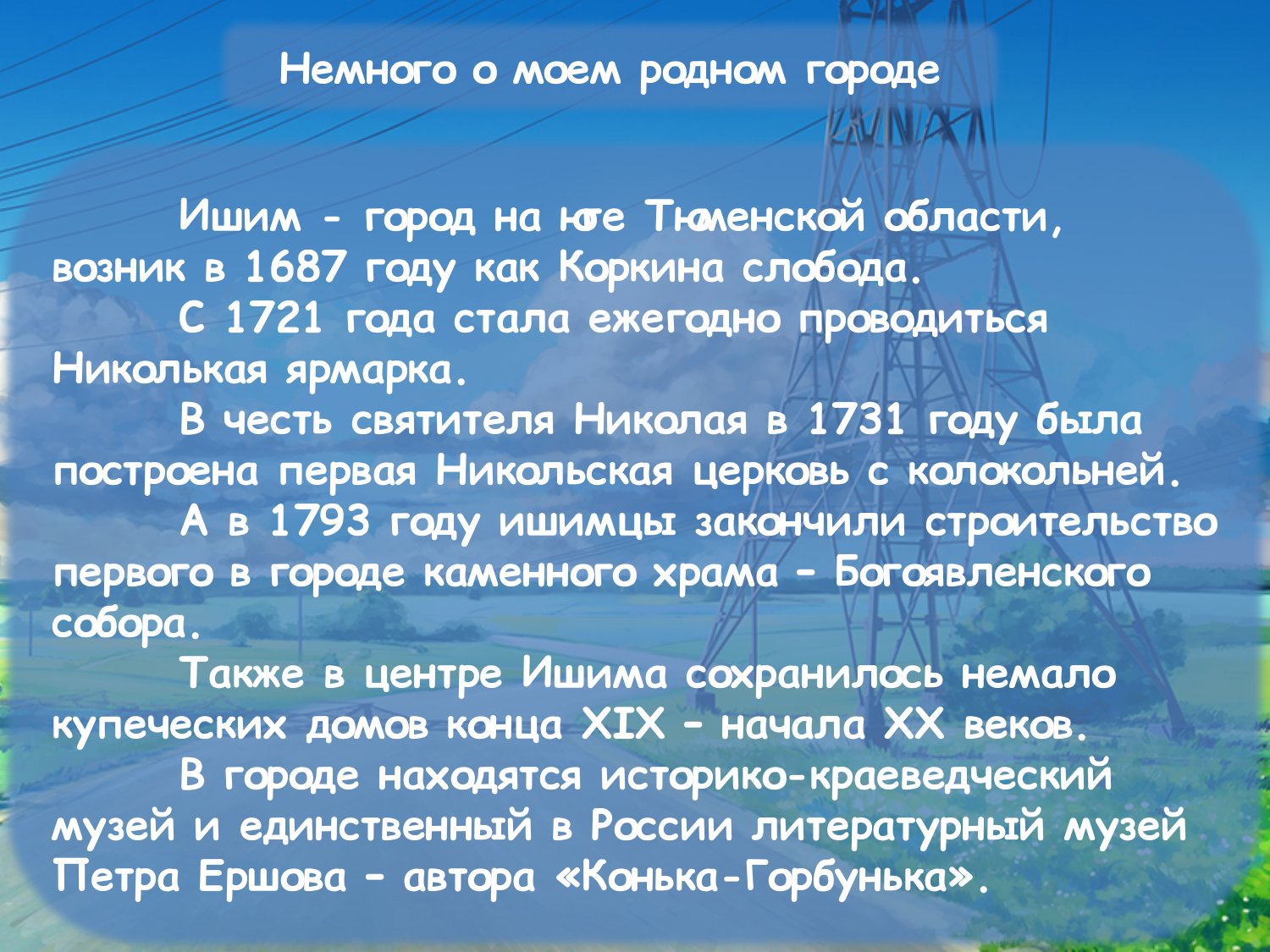

Немного о моем родном городе
	Ишим - город на юге Тюменской области, возник в 1687 году как Коркина слобода.
	С 1721 года стала ежегодно проводиться Николькая ярмарка.
	В честь святителя Николая в 1731 году была построена первая Никольская церковь с колокольней.
	А в 1793 году ишимцы закончили строительство первого в городе каменного храма – Богоявленского собора.
	Также в центре Ишима сохранилось немало купеческих домов конца XIX – начала XX веков.
	В городе находятся историко-краеведческий музей и единственный в России литературный музей Петра Ершова – автора «Конька-Горбунька».